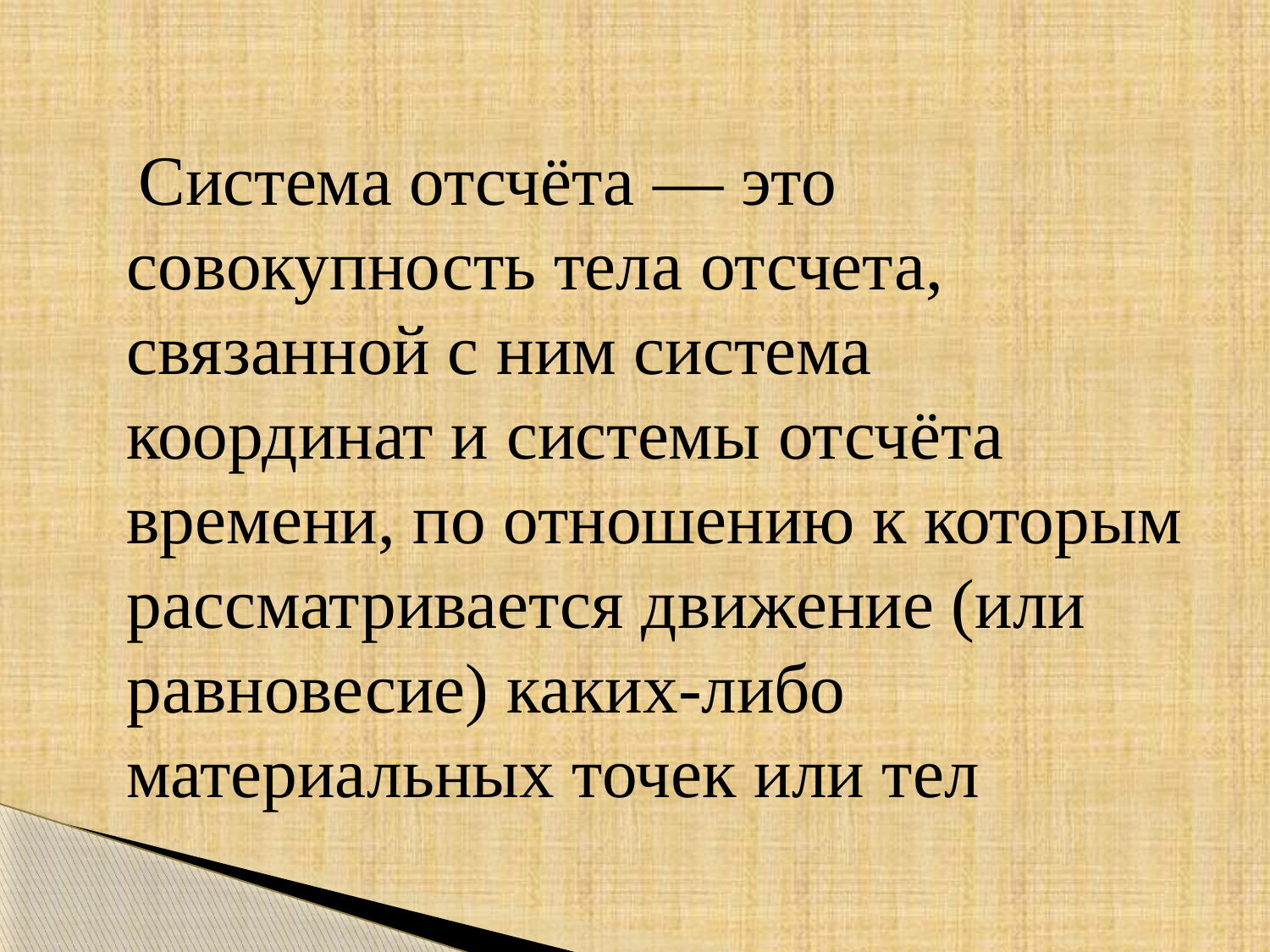

#
    Система отсчёта — это совокупность тела отсчета, связанной с ним система координат и системы отсчёта времени, по отношению к которым рассматривается движение (или равновесие) каких-либо материальных точек или тел